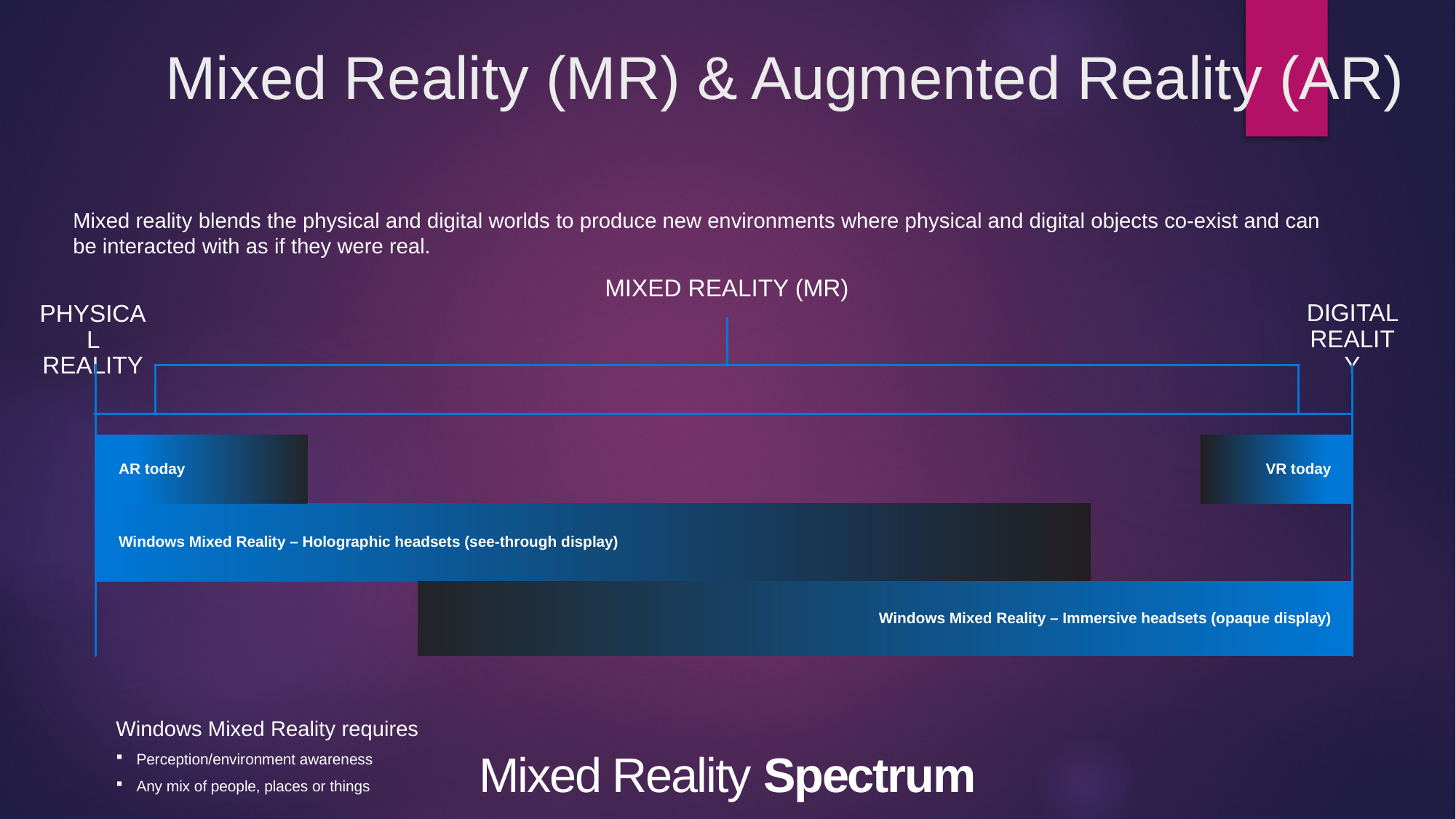

# Mixed Reality (MR) & Augmented Reality (AR)
Mixed reality blends the physical and digital worlds to produce new environments where physical and digital objects co-exist and can be interacted with as if they were real.
MIXED REALITY (MR)
DIGITAL REALITY
PHYSICAL REALITY

AR today
VR today
Windows Mixed Reality – Holographic headsets (see-through display)
Windows Mixed Reality – Immersive headsets (opaque display)
Windows Mixed Reality requires
Perception/environment awareness
Any mix of people, places or things
Mixed Reality Spectrum